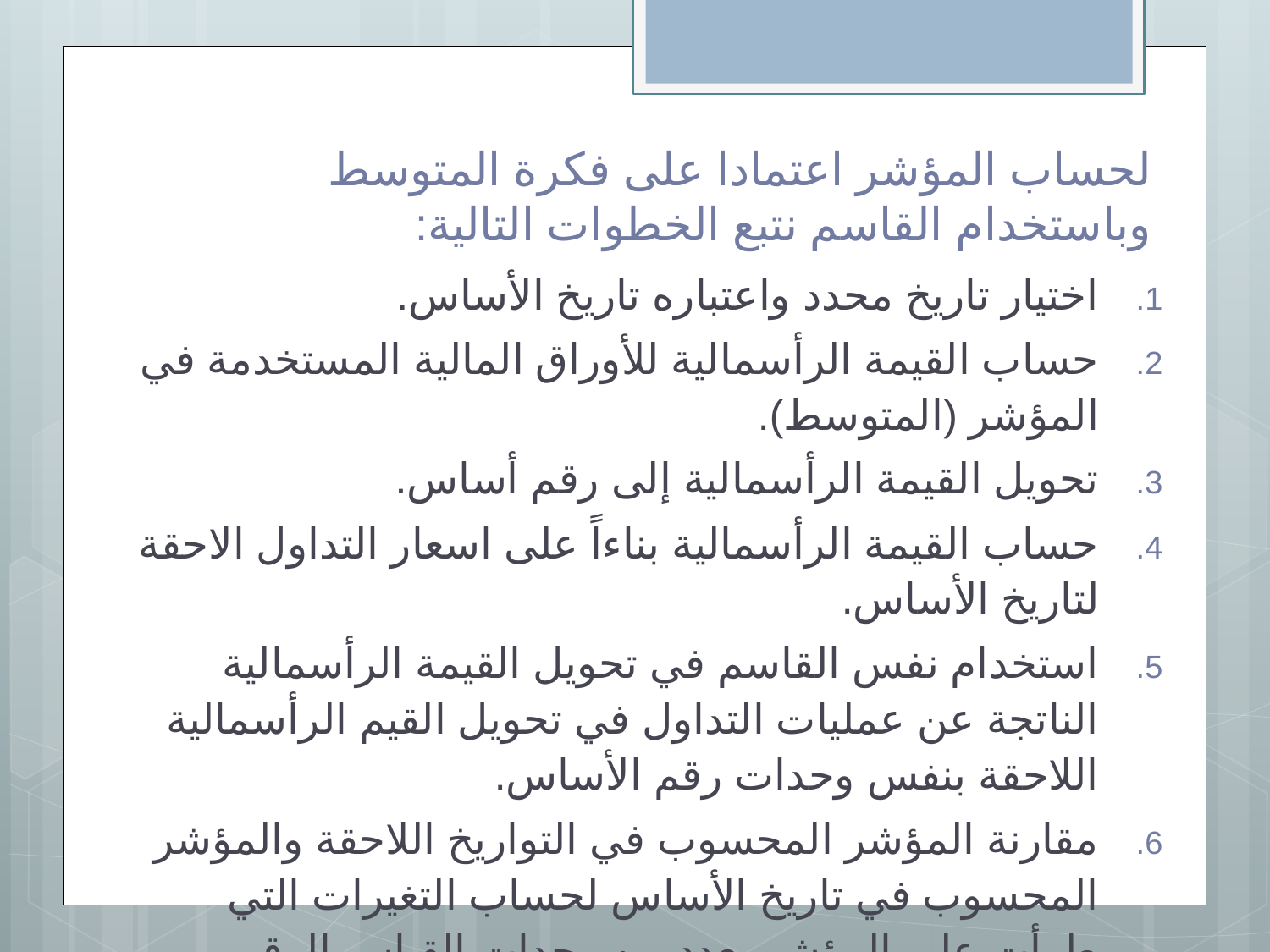

# لحساب المؤشر اعتمادا على فكرة المتوسط وباستخدام القاسم نتبع الخطوات التالية:
اختيار تاريخ محدد واعتباره تاريخ الأساس.
حساب القيمة الرأسمالية للأوراق المالية المستخدمة في المؤشر (المتوسط).
تحويل القيمة الرأسمالية إلى رقم أساس.
حساب القيمة الرأسمالية بناءاً على اسعار التداول الاحقة لتاريخ الأساس.
استخدام نفس القاسم في تحويل القيمة الرأسمالية الناتجة عن عمليات التداول في تحويل القيم الرأسمالية اللاحقة بنفس وحدات رقم الأساس.
مقارنة المؤشر المحسوب في التواريخ اللاحقة والمؤشر المحسوب في تاريخ الأساس لحساب التغيرات التي طرأت على المؤشر بعدد من وحدات القياس الرقمي يطلق عليها (نقاط) لعدم الإعتداد بالعملة الي يتم التداول بها.